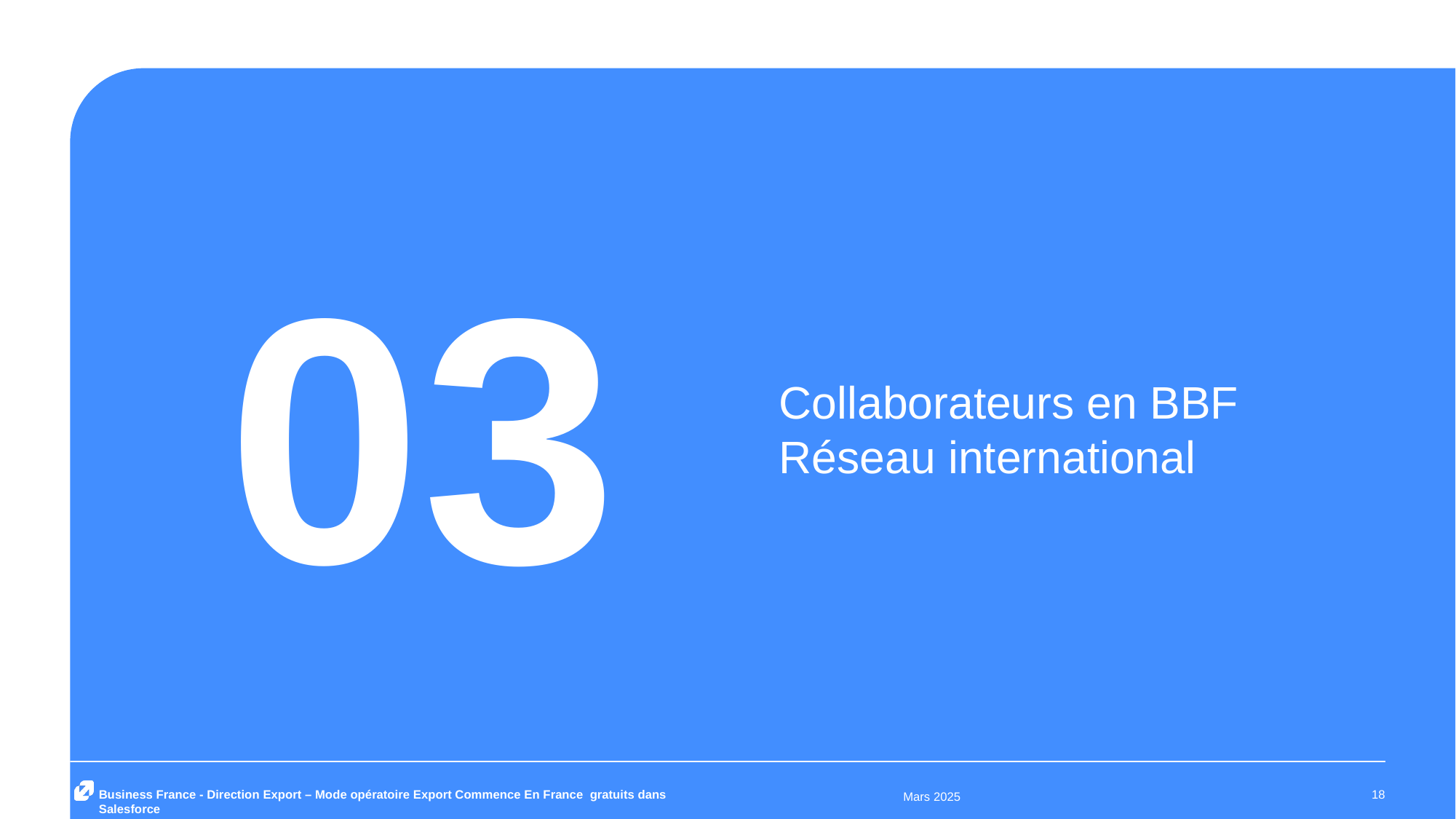

03
Collaborateurs en BBF
Réseau international
Business France - Direction Export – Mode opératoire Export Commence En France  gratuits dans Salesforce
18
Mars 2025